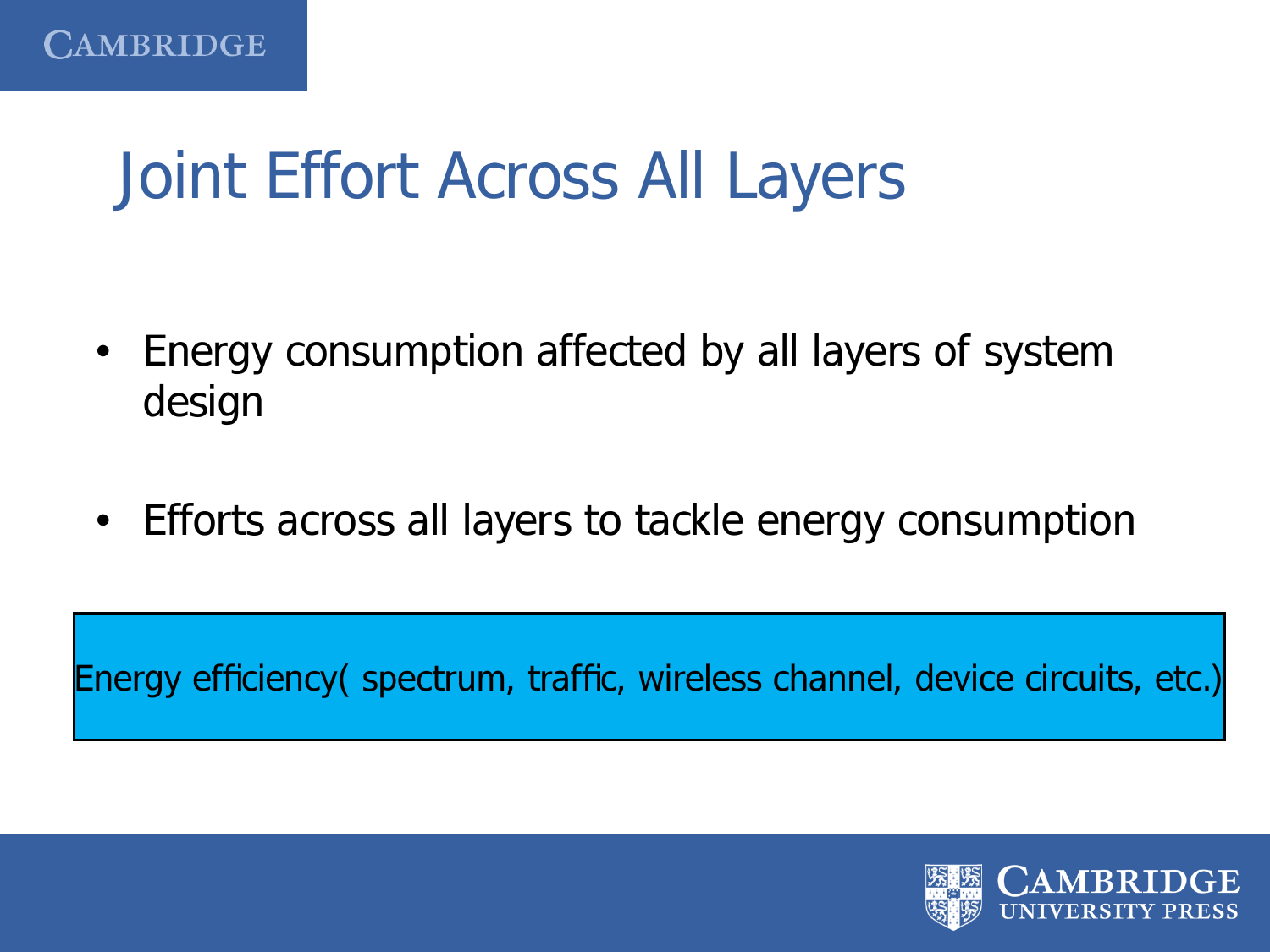

# Joint Effort Across All Layers
Energy consumption affected by all layers of system design

Efforts across all layers to tackle energy consumption
Energy efficiency( spectrum, traffic, wireless channel, device circuits, etc.)